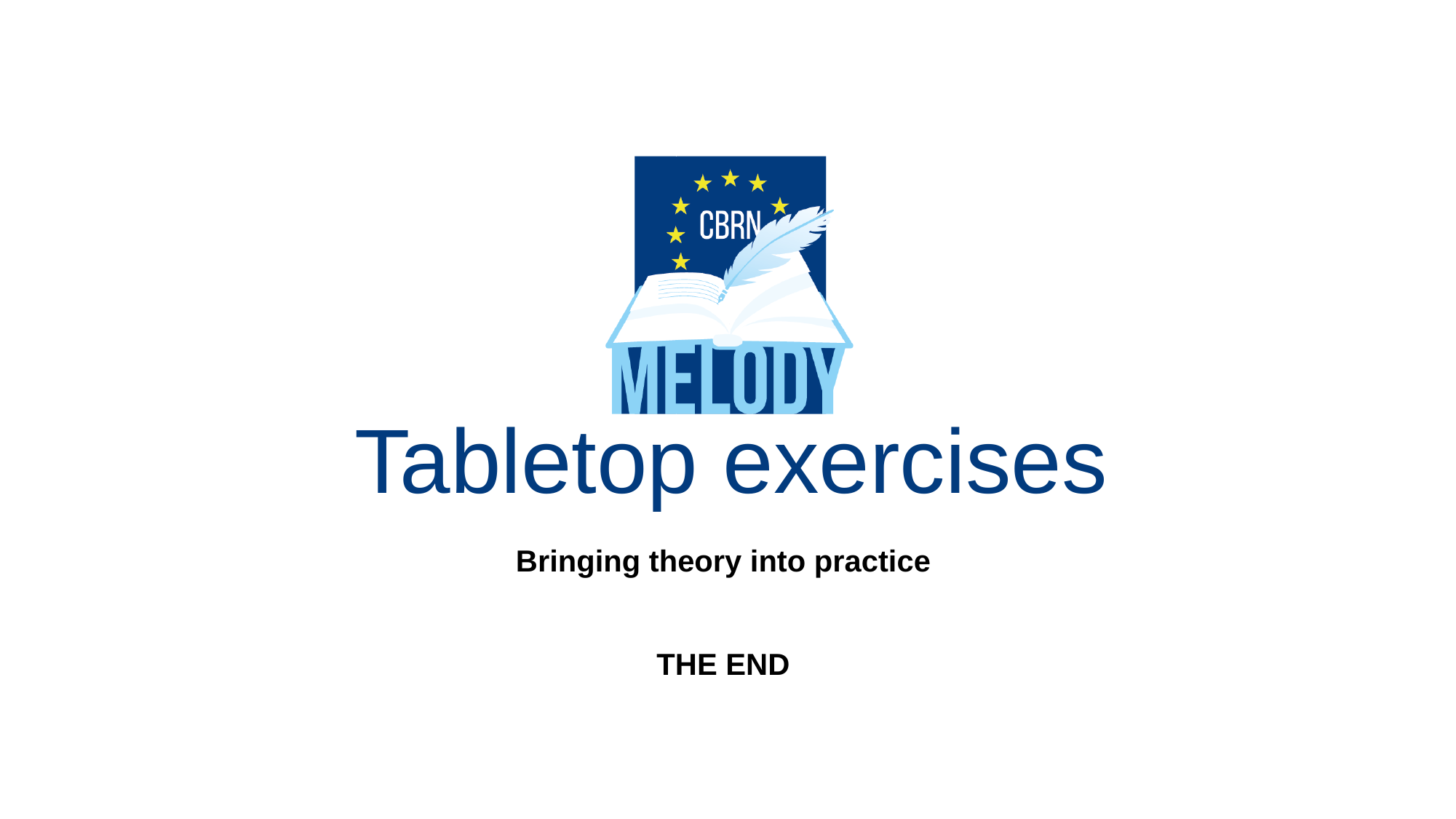

# Tabletop exercises
Bringing theory into practice

THE END